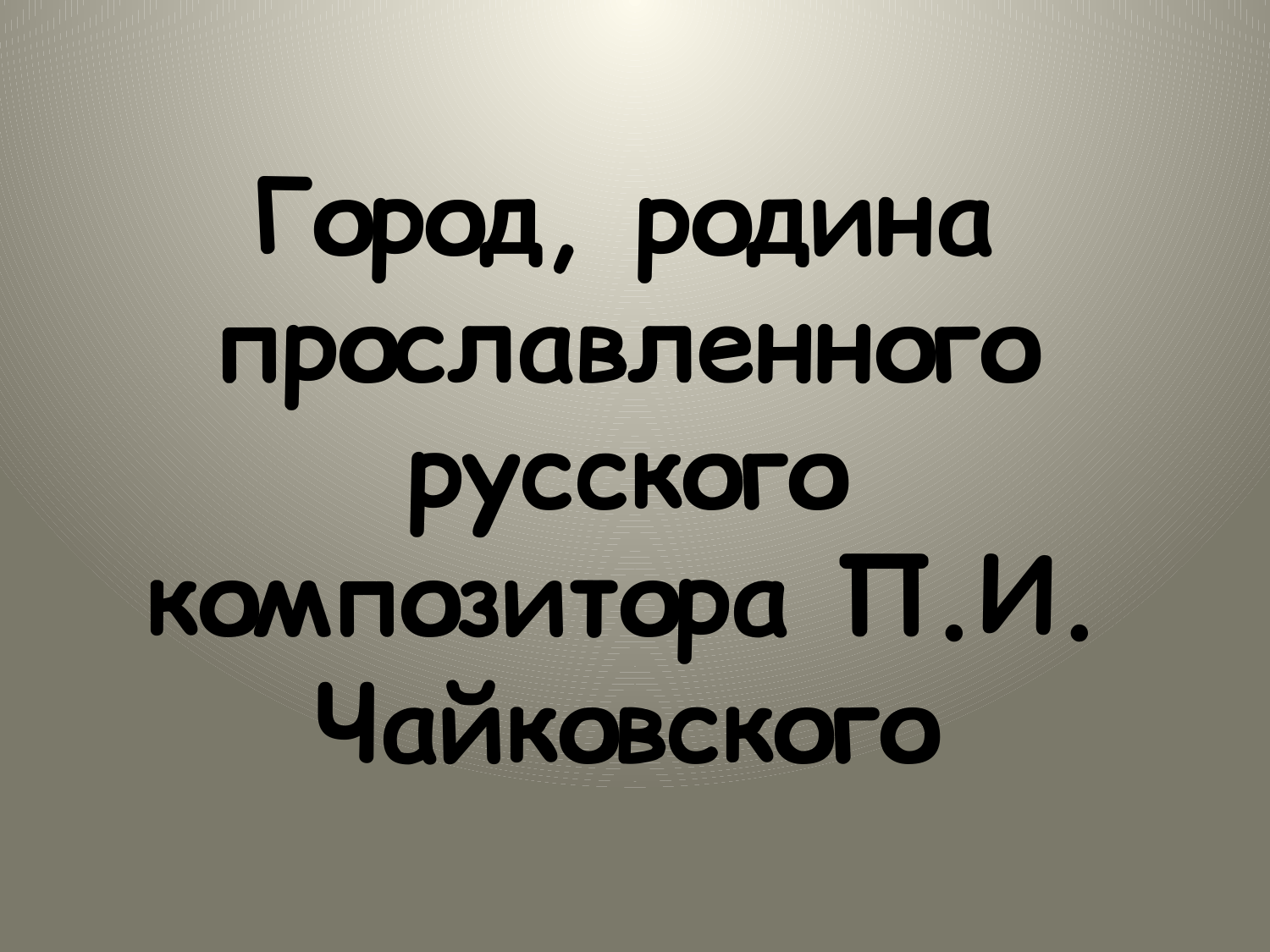

Город, родина прославленного русского композитора П.И. Чайковского